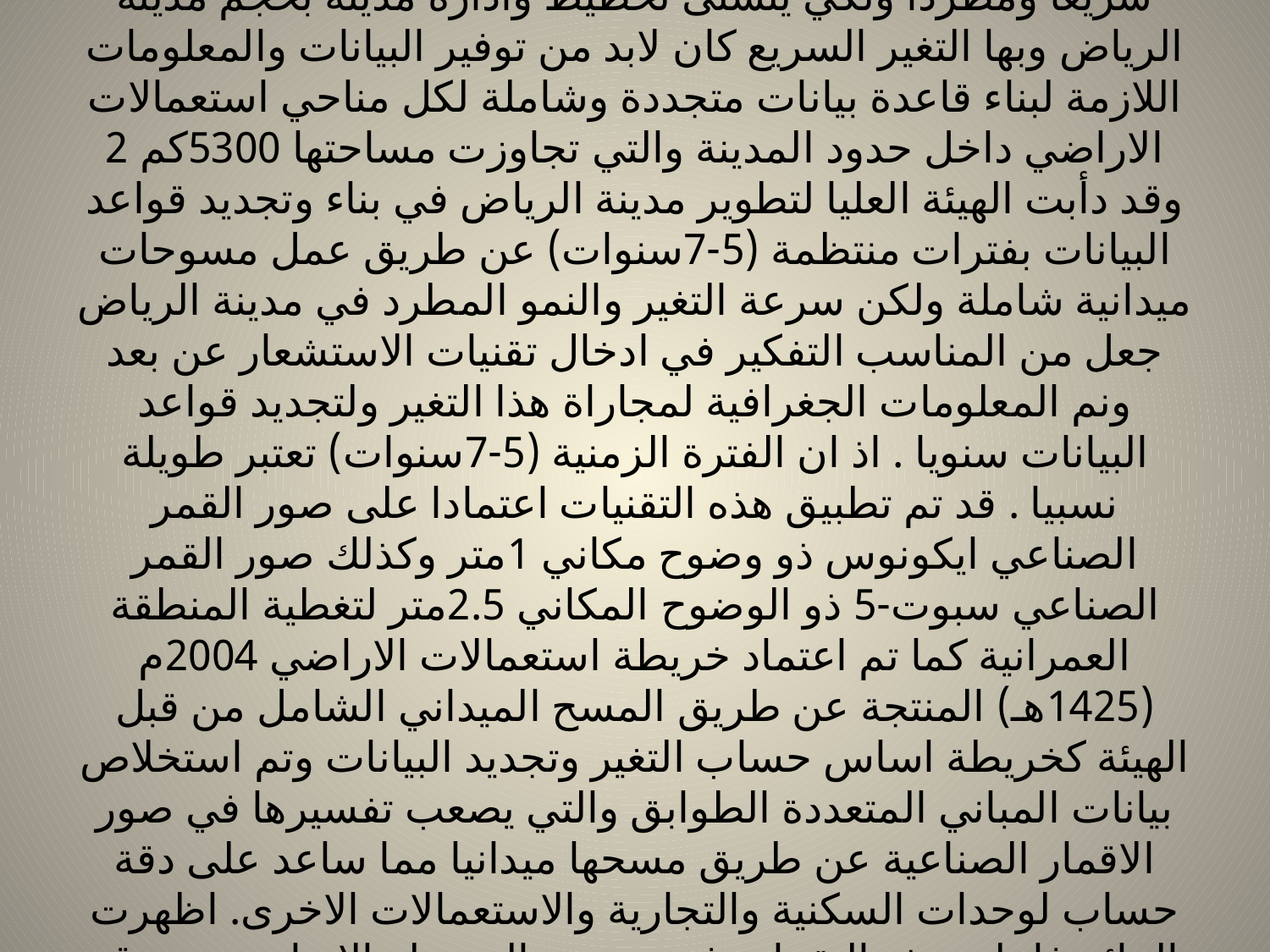

# الملخص: خلال العقود الاخيرة اظهرت مدينة الرياض نموا عمرانيا وسكانيا سريعا ومطردا ولكي يتسنى تخطيط وادارة مدينة بحجم مدينة الرياض وبها التغير السريع كان لابد من توفير البيانات والمعلومات اللازمة لبناء قاعدة بيانات متجددة وشاملة لكل مناحي استعمالات الاراضي داخل حدود المدينة والتي تجاوزت مساحتها 5300كم 2 وقد دأبت الهيئة العليا لتطوير مدينة الرياض في بناء وتجديد قواعد البيانات بفترات منتظمة (5-7سنوات) عن طريق عمل مسوحات ميدانية شاملة ولكن سرعة التغير والنمو المطرد في مدينة الرياض جعل من المناسب التفكير في ادخال تقنيات الاستشعار عن بعد ونم المعلومات الجغرافية لمجاراة هذا التغير ولتجديد قواعد البيانات سنويا . اذ ان الفترة الزمنية (5-7سنوات) تعتبر طويلة نسبيا . قد تم تطبيق هذه التقنيات اعتمادا على صور القمر الصناعي ايكونوس ذو وضوح مكاني 1متر وكذلك صور القمر الصناعي سبوت-5 ذو الوضوح المكاني 2.5متر لتغطية المنطقة العمرانية كما تم اعتماد خريطة استعمالات الاراضي 2004م (1425هـ) المنتجة عن طريق المسح الميداني الشامل من قبل الهيئة كخريطة اساس حساب التغير وتجديد البيانات وتم استخلاص بيانات المباني المتعددة الطوابق والتي يصعب تفسيرها في صور الاقمار الصناعية عن طريق مسحها ميدانيا مما ساعد على دقة حساب لوحدات السكنية والتجارية والاستعمالات الاخرى. اظهرت النتائج فاعلية هذه التقنيات في تحديث الخريطة الاساسية مع دقة مقبولة لتحديث خريطة استعمالات الاراضي والتي يمكن ان تكون اساسا لدراسات جدوى مشاريع التنمية بالمدينة.